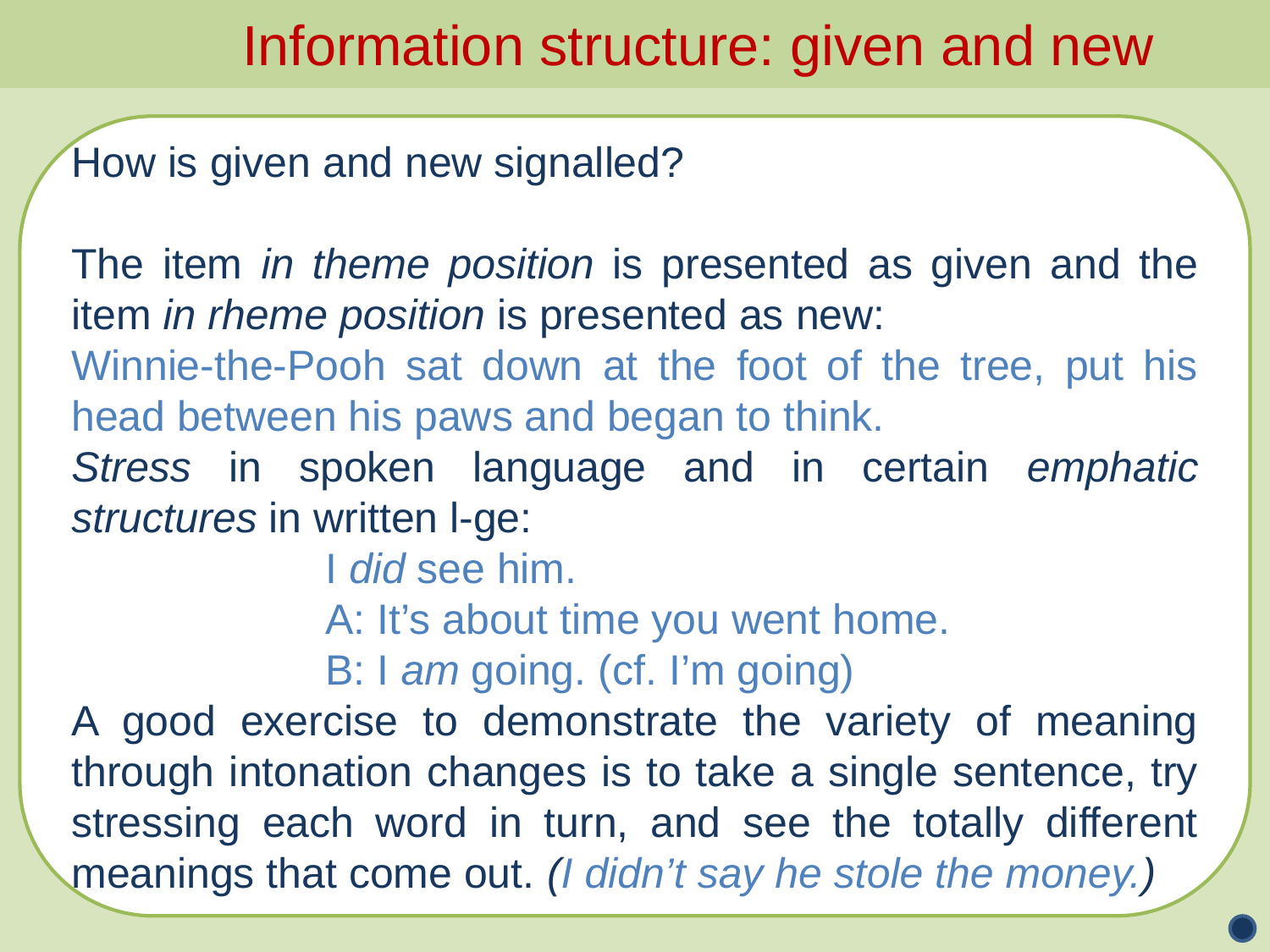

Information structure: given and new
How is given and new signalled?

The item in theme position is presented as given and the item in rheme position is presented as new:
Winnie-the-Pooh sat down at the foot of the tree, put his head between his paws and began to think.
Stress in spoken language and in certain emphatic structures in written l-ge:
		I did see him.
		A: It’s about time you went home.
		B: I am going. (cf. I’m going)
A good exercise to demonstrate the variety of meaning through intonation changes is to take a single sentence, try stressing each word in turn, and see the totally different meanings that come out. (I didn’t say he stole the money.)